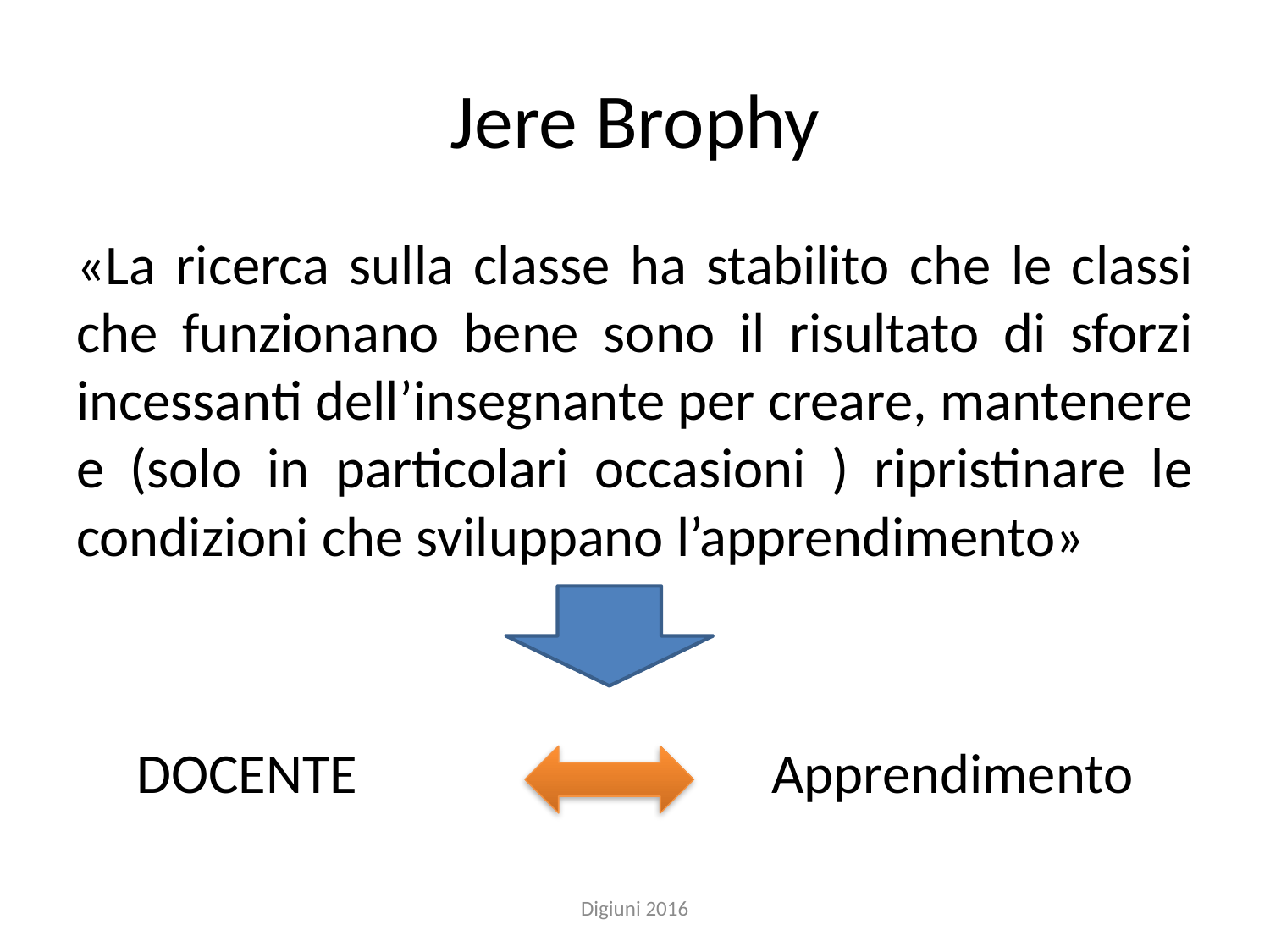

# Jere Brophy
«La ricerca sulla classe ha stabilito che le classi che funzionano bene sono il risultato di sforzi incessanti dell’insegnante per creare, mantenere e (solo in particolari occasioni ) ripristinare le condizioni che sviluppano l’apprendimento»

DOCENTE	                     	Apprendimento

Digiuni 2016